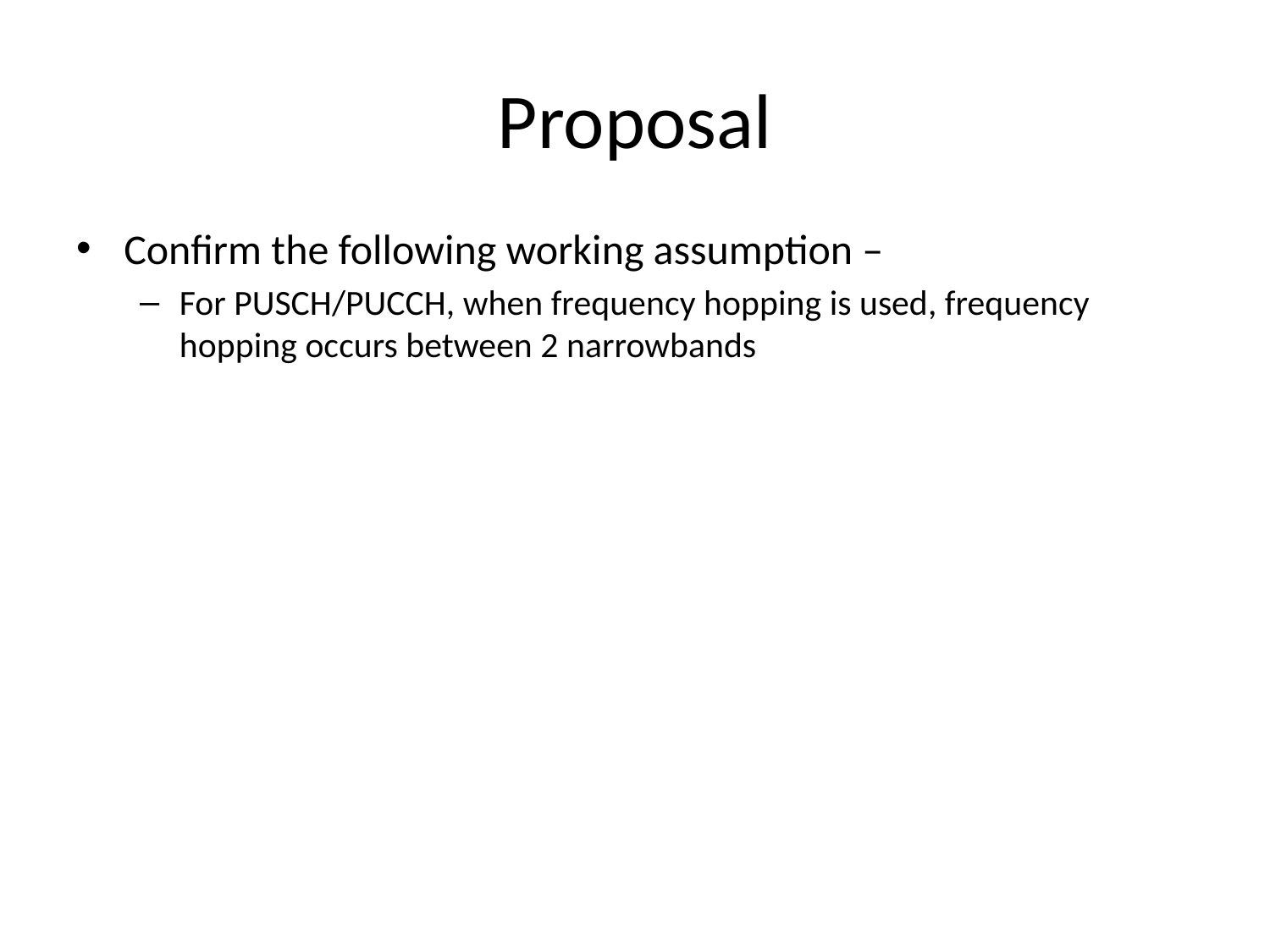

# Proposal
Confirm the following working assumption –
For PUSCH/PUCCH, when frequency hopping is used, frequency hopping occurs between 2 narrowbands